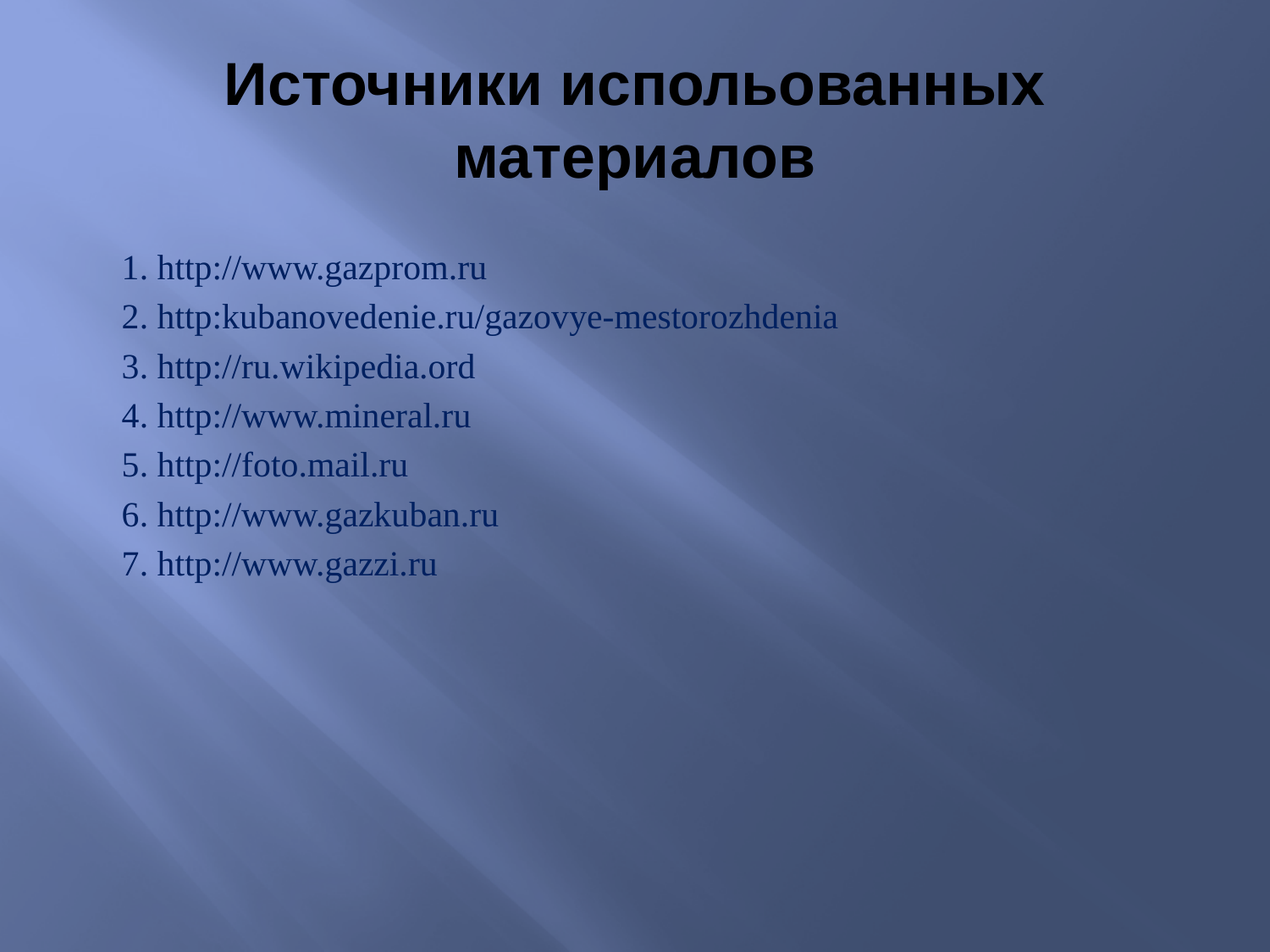

# Источники испольованных материалов
1. http://www.gazprom.ru
2. http:kubanovedenie.ru/gazovye-mestorozhdenia
3. http://ru.wikipedia.ord
4. http://www.mineral.ru
5. http://foto.mail.ru
6. http://www.gazkuban.ru
7. http://www.gazzi.ru